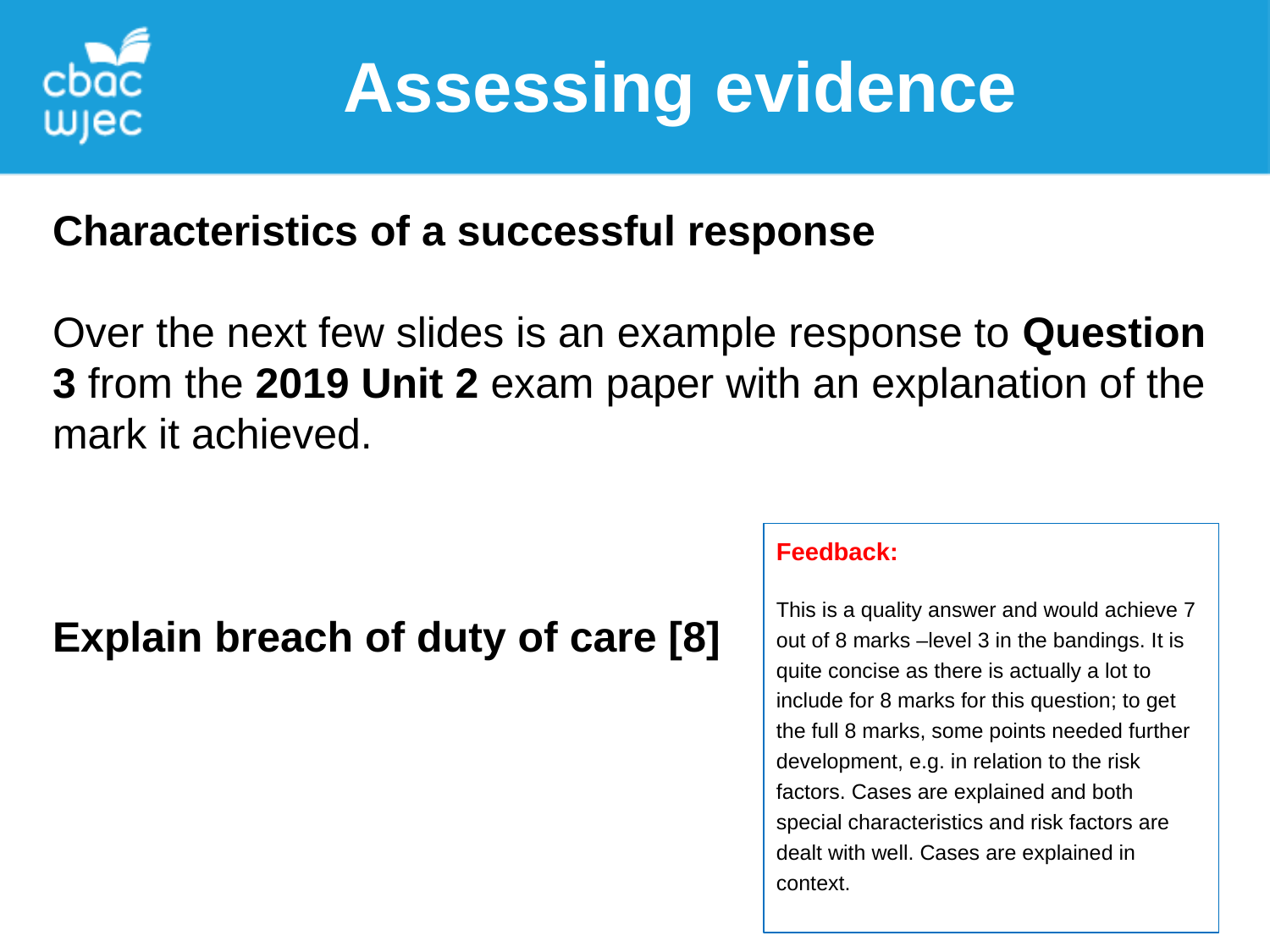

Assessing evidence
Characteristics of a successful response

Over the next few slides is an example response to Question 3 from the 2019 Unit 2 exam paper with an explanation of the mark it achieved.

Explain breach of duty of care [8]

Feedback:

This is a quality answer and would achieve 7 out of 8 marks –level 3 in the bandings. It is quite concise as there is actually a lot to include for 8 marks for this question; to get the full 8 marks, some points needed further development, e.g. in relation to the risk factors. Cases are explained and both special characteristics and risk factors are dealt with well. Cases are explained in context.